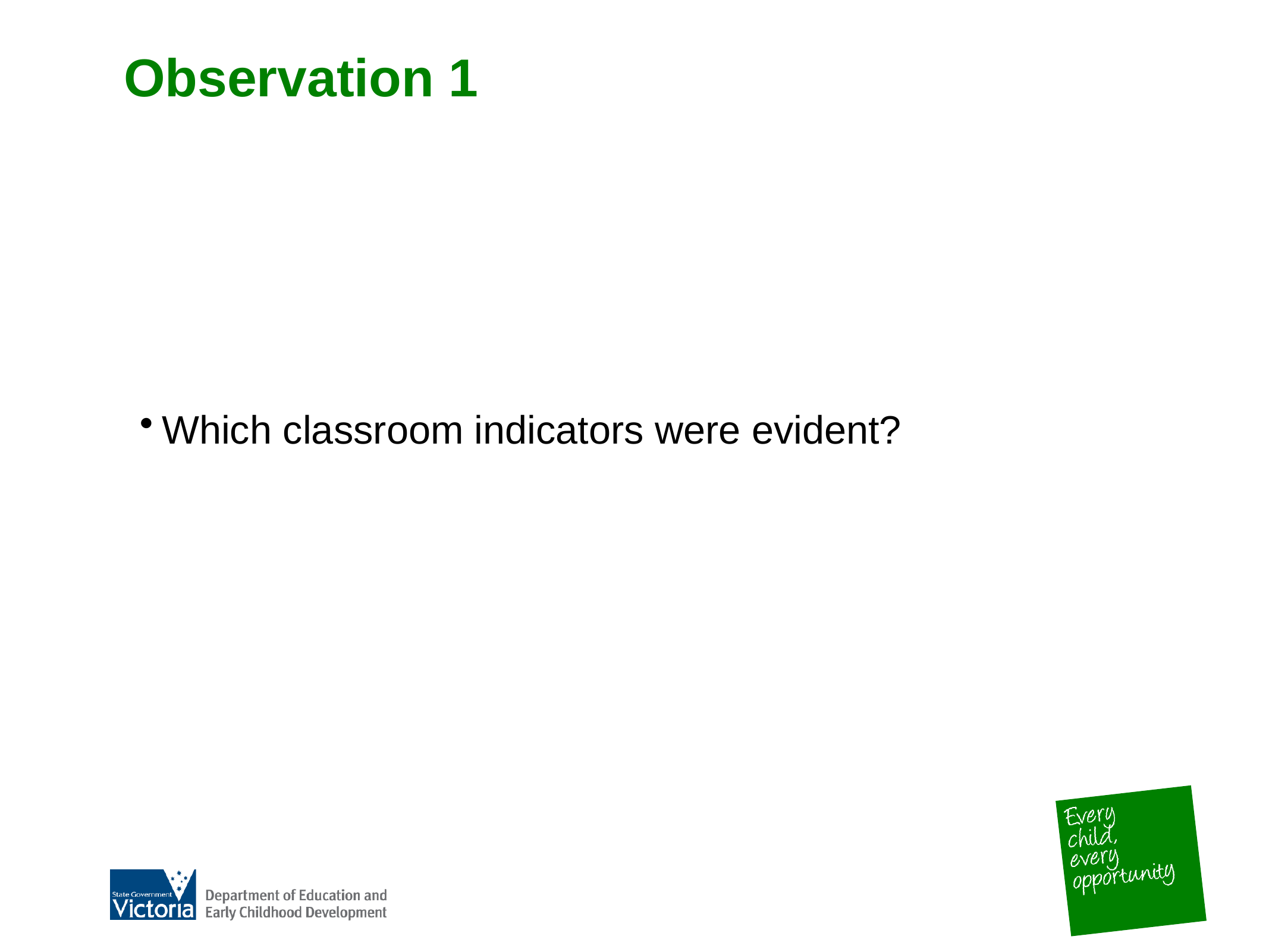

# Observation 1

Which classroom indicators were evident?